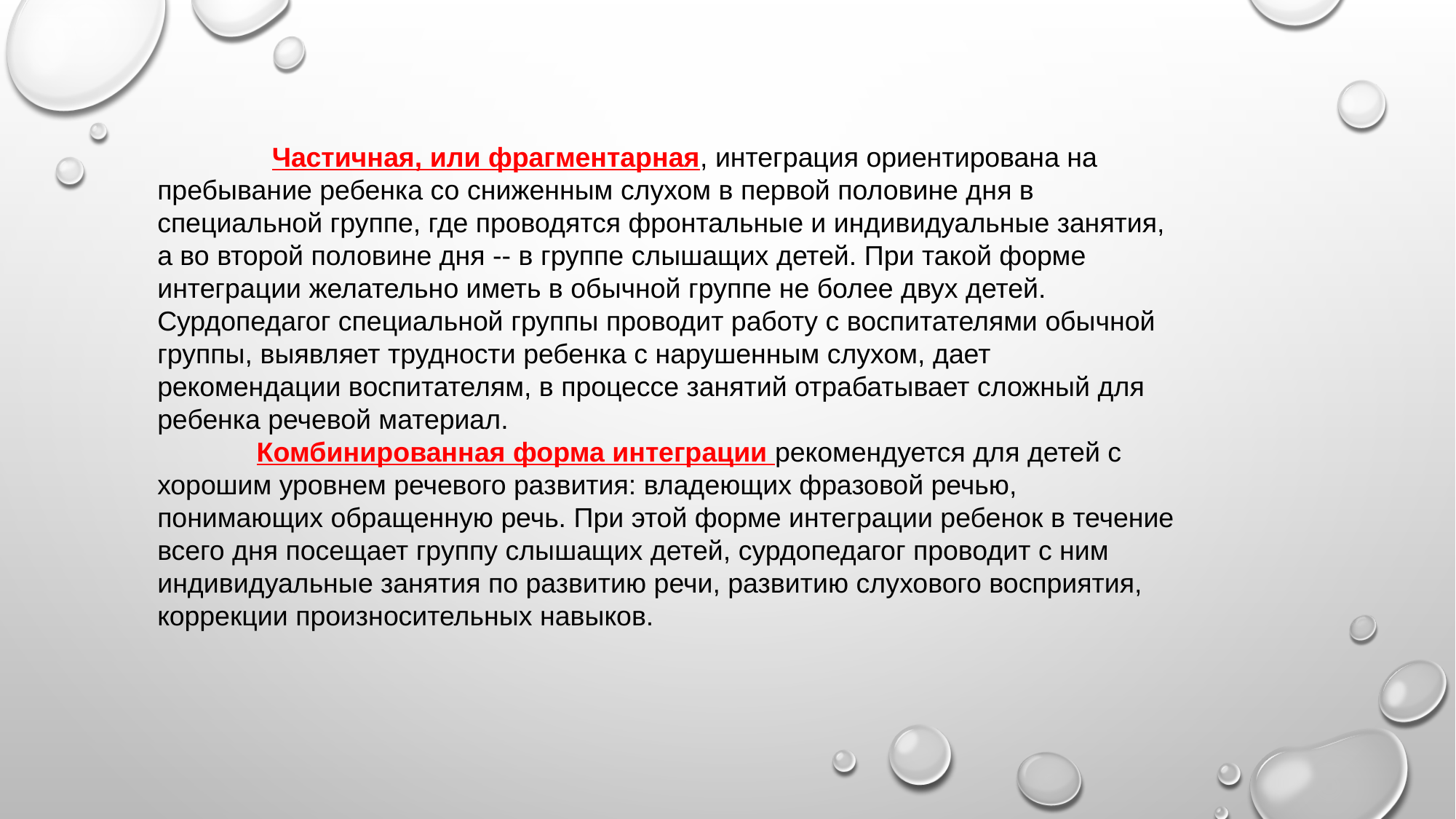

Частичная, или фрагментарная, интеграция ориентирована на пребывание ребенка со сниженным слухом в первой половине дня в специальной группе, где проводятся фронтальные и индивидуальные занятия, а во второй половине дня -- в группе слышащих детей. При такой форме интеграции желательно иметь в обычной группе не более двух детей. Сурдопедагог специальной группы проводит работу с воспитателями обычной группы, выявляет трудности ребенка с нарушенным слухом, дает рекомендации воспитателям, в процессе занятий отрабатывает сложный для ребенка речевой материал.
             Комбинированная форма интеграции рекомендуется для детей с хорошим уровнем речевого развития: владеющих фразовой речью, понимающих обращенную речь. При этой форме интеграции ребенок в течение всего дня посещает группу слышащих детей, сурдопедагог проводит с ним индивидуальные занятия по развитию речи, развитию слухового восприятия, коррекции произносительных навыков.